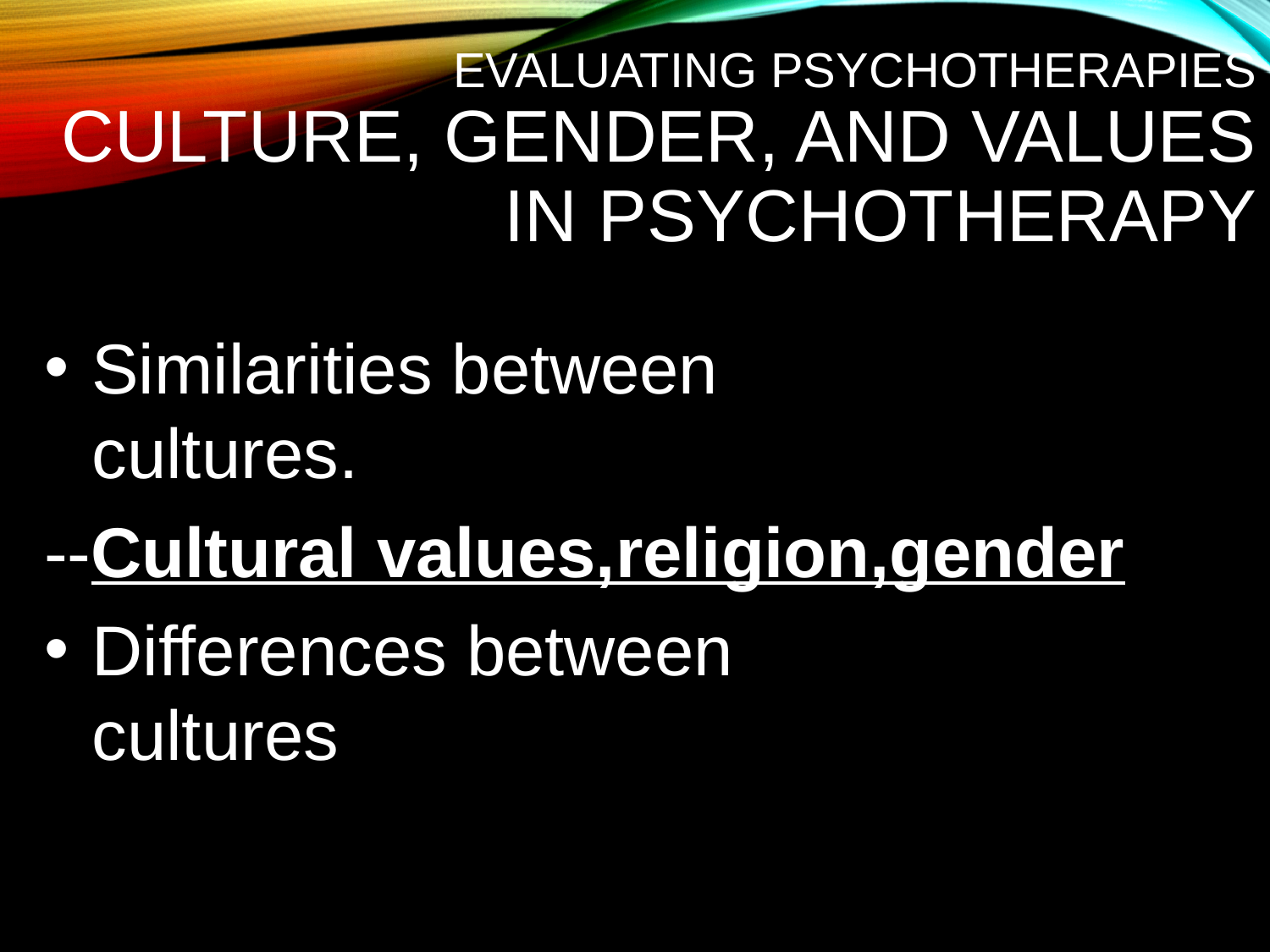

# Evaluating Psychotherapies Culture, Gender, and Values in Psychotherapy
Similarities between                cultures.
--Cultural values,religion,gender
Differences between               cultures